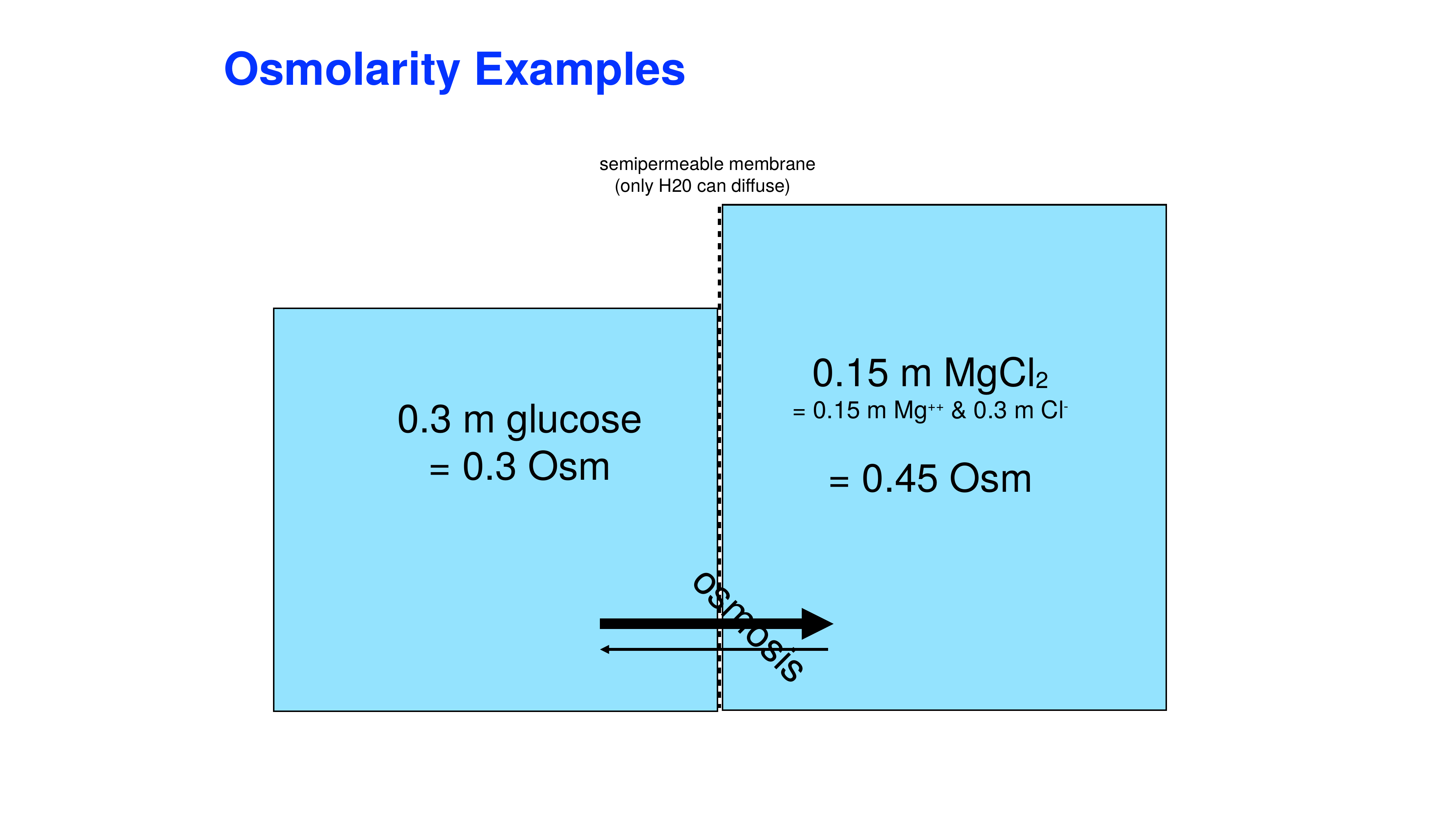

Osmolarity Examples
semipermeable membrane
(only H20 can diffuse)

0.15 m MgCl2
= 0.15 m Mg++ & 0.3 m Cl-

= 0.45 Osm
0.3 m glucose
= 0.3 Osm
osmosis